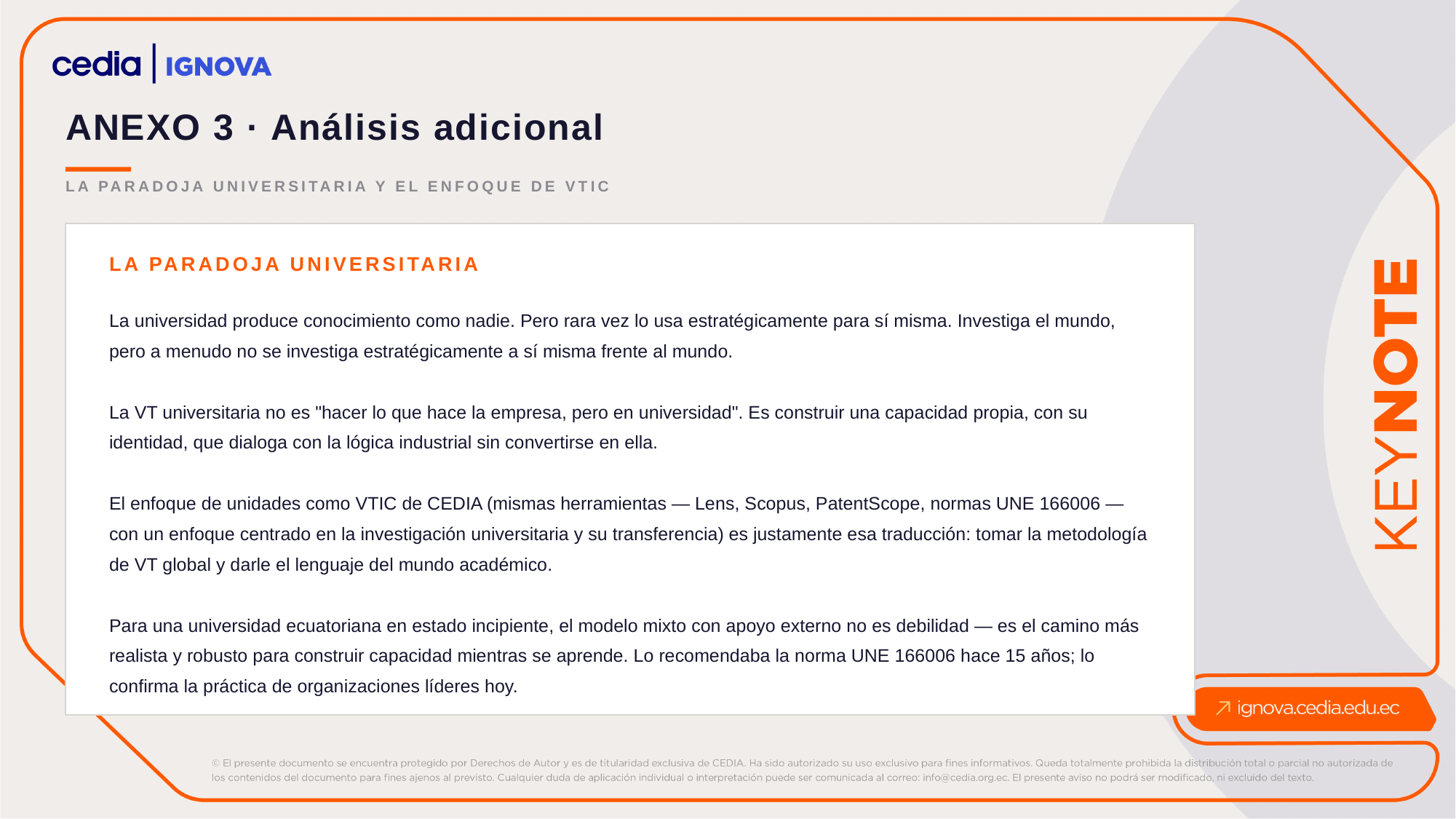

ANEXO 3 · Análisis adicional

LA PARADOJA UNIVERSITARIA Y EL ENFOQUE DE VTIC

LA PARADOJA UNIVERSITARIA
La universidad produce conocimiento como nadie. Pero rara vez lo usa estratégicamente para sí misma. Investiga el mundo, pero a menudo no se investiga estratégicamente a sí misma frente al mundo.

La VT universitaria no es "hacer lo que hace la empresa, pero en universidad". Es construir una capacidad propia, con su identidad, que dialoga con la lógica industrial sin convertirse en ella.

El enfoque de unidades como VTIC de CEDIA (mismas herramientas — Lens, Scopus, PatentScope, normas UNE 166006 — con un enfoque centrado en la investigación universitaria y su transferencia) es justamente esa traducción: tomar la metodología de VT global y darle el lenguaje del mundo académico.

Para una universidad ecuatoriana en estado incipiente, el modelo mixto con apoyo externo no es debilidad — es el camino más realista y robusto para construir capacidad mientras se aprende. Lo recomendaba la norma UNE 166006 hace 15 años; lo confirma la práctica de organizaciones líderes hoy.